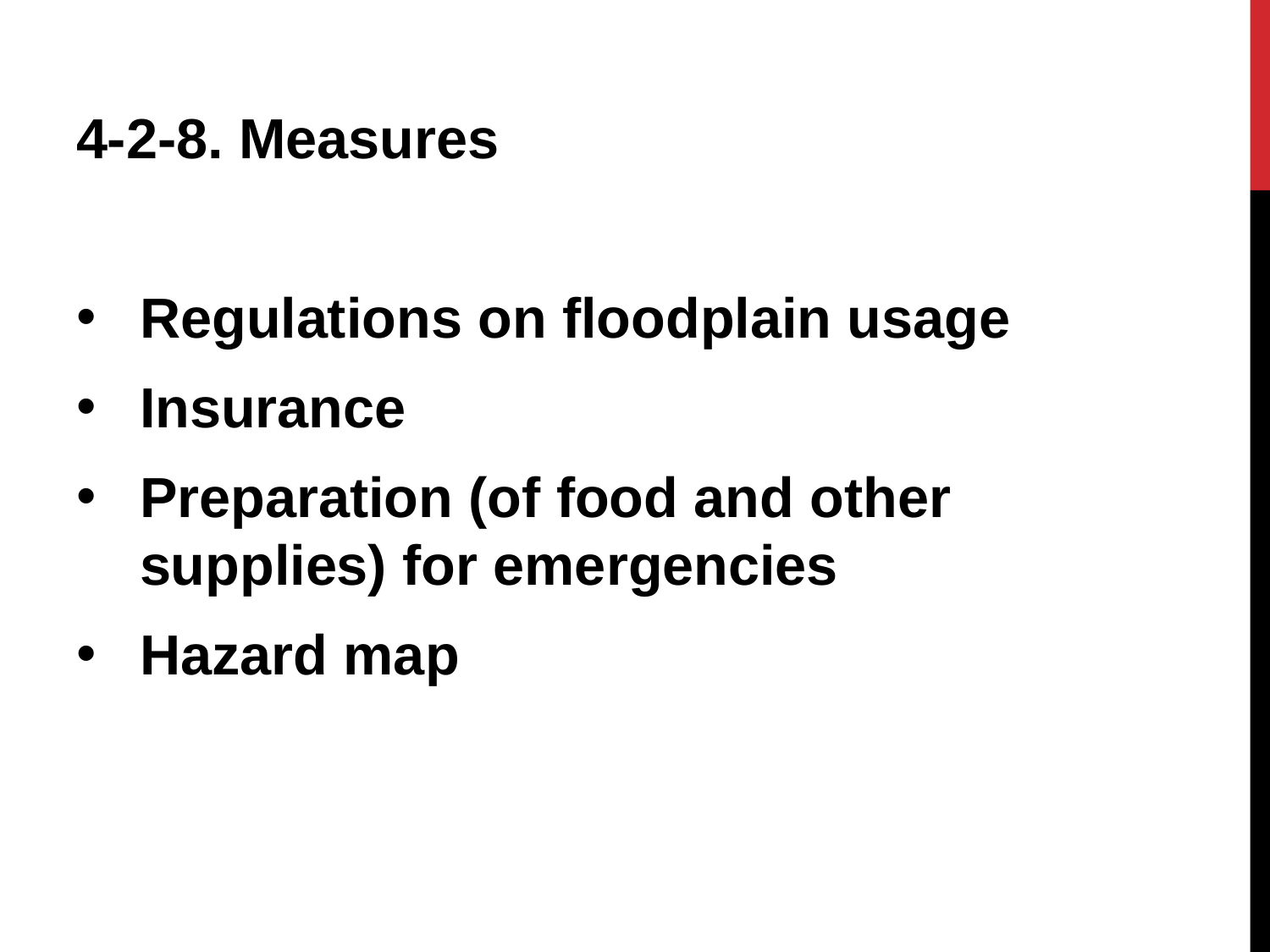

4-2-8. Measures

Regulations on floodplain usage
Insurance
Preparation (of food and other supplies) for emergencies
Hazard map